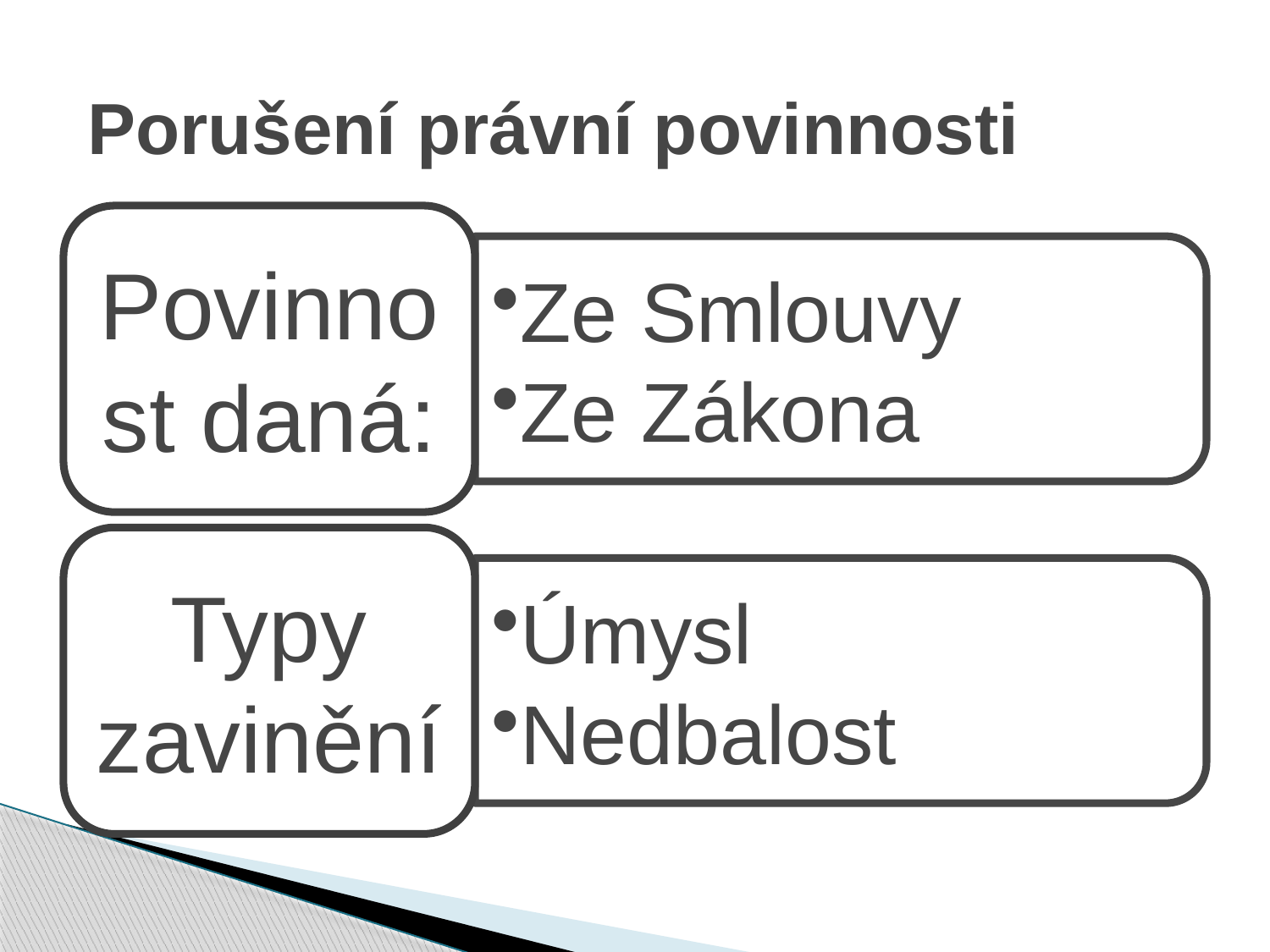

# Porušení právní povinnosti
Ze Smlouvy
Ze Zákona
Úmysl
Nedbalost